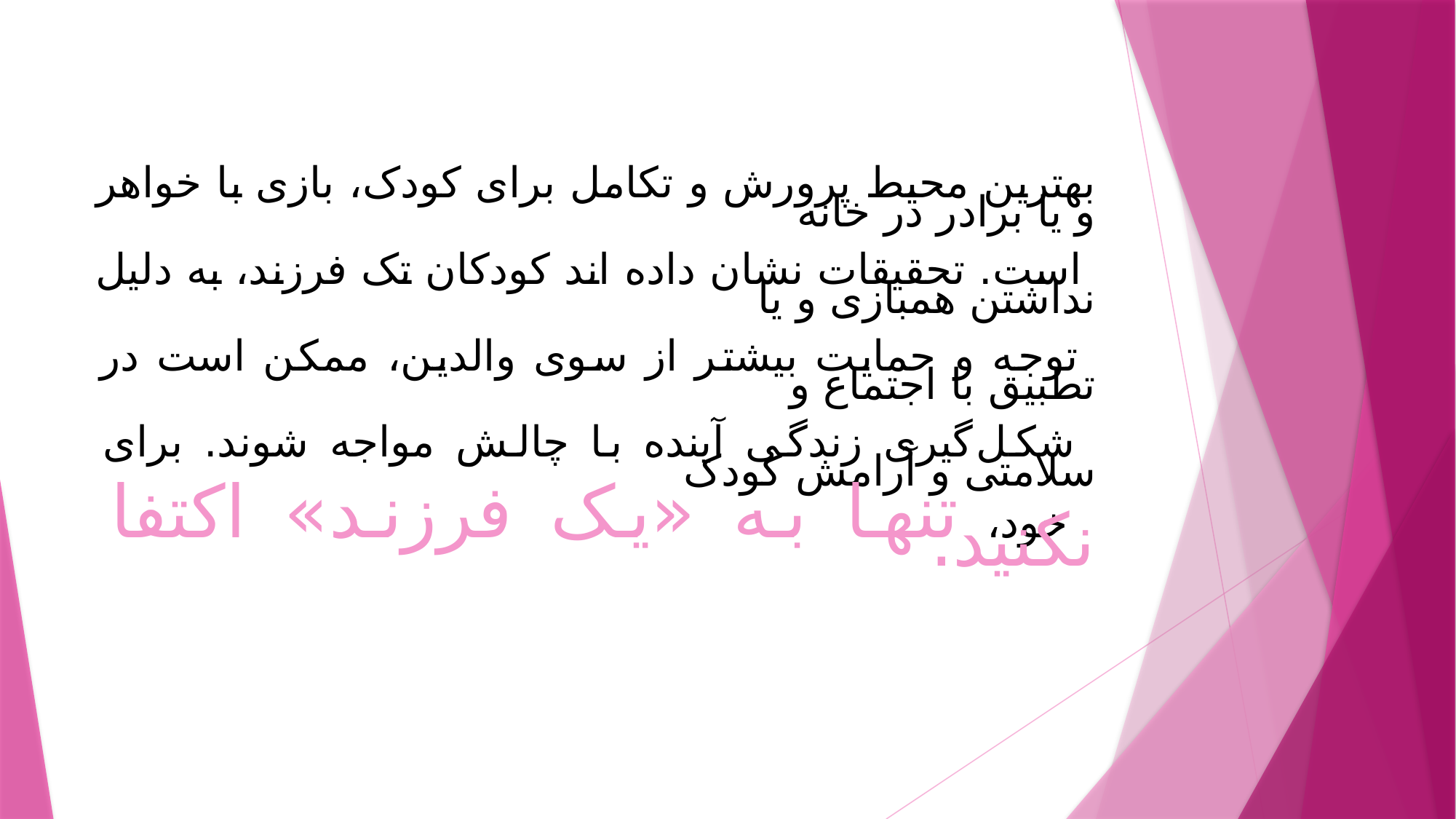

بهترین محیط پرورش و تکامل برای کودک، بازی با خواهر و یا برادر در خانه

 است. تحقیقات نشان داده اند کودکان تک فرزند، به دلیل نداشتن همبازی و یا

 توجه و حمایت بیشتر از سوی والدین، ممکن است در تطبیق با اجتماع و

 شکل گیری زندگی آینده با چالش مواجه شوند. برای سلامتی و آرامش کودک

 خود، تنها به «یک فرزند» اکتفا نکنید.